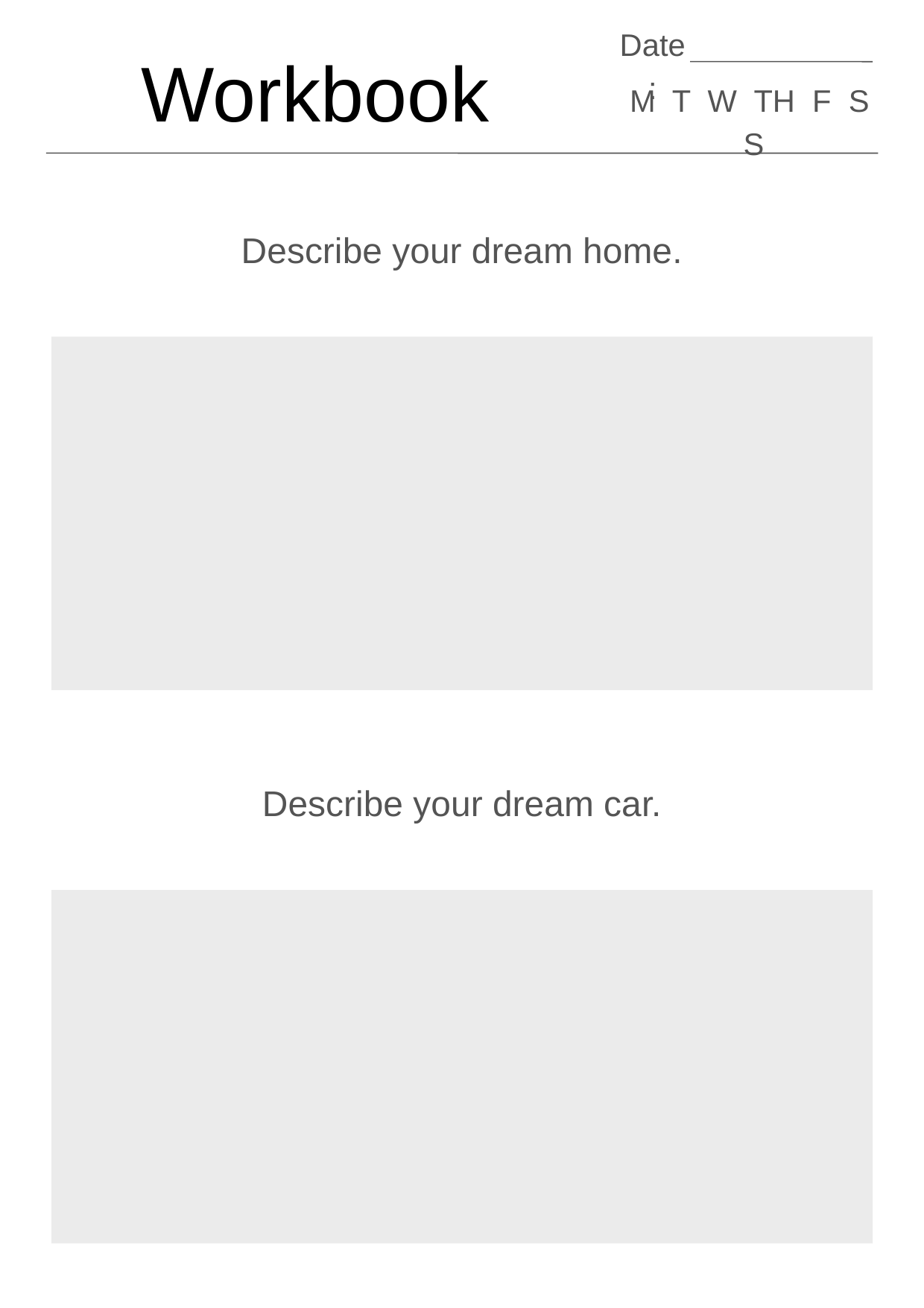

Date:
Workbook

M  T  W  TH  F  S  S

Describe your dream home.

Describe your dream car.